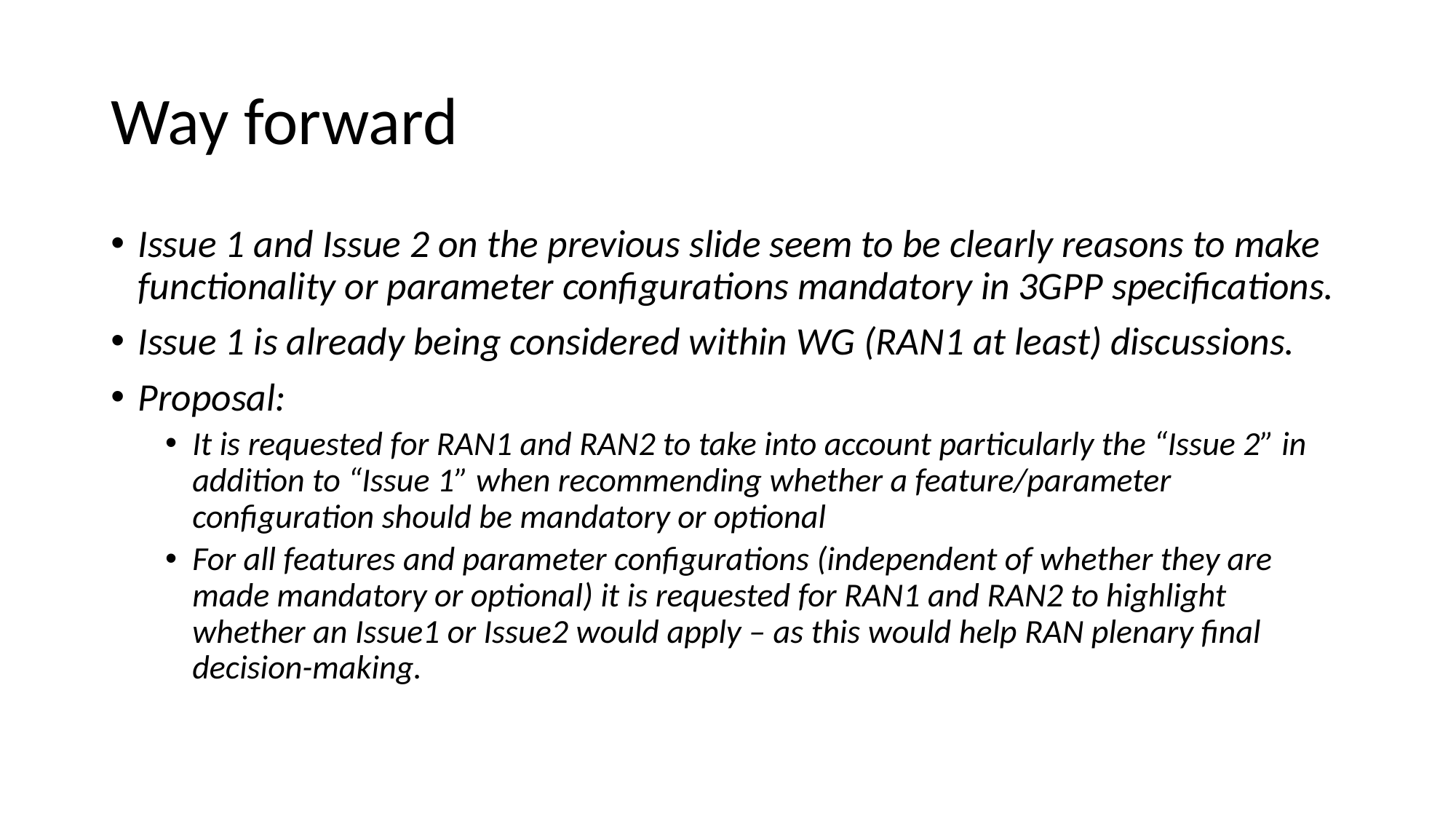

# Way forward
Issue 1 and Issue 2 on the previous slide seem to be clearly reasons to make functionality or parameter configurations mandatory in 3GPP specifications.
Issue 1 is already being considered within WG (RAN1 at least) discussions.
Proposal:
It is requested for RAN1 and RAN2 to take into account particularly the “Issue 2” in addition to “Issue 1” when recommending whether a feature/parameter configuration should be mandatory or optional
For all features and parameter configurations (independent of whether they are made mandatory or optional) it is requested for RAN1 and RAN2 to highlight whether an Issue1 or Issue2 would apply – as this would help RAN plenary final decision-making.